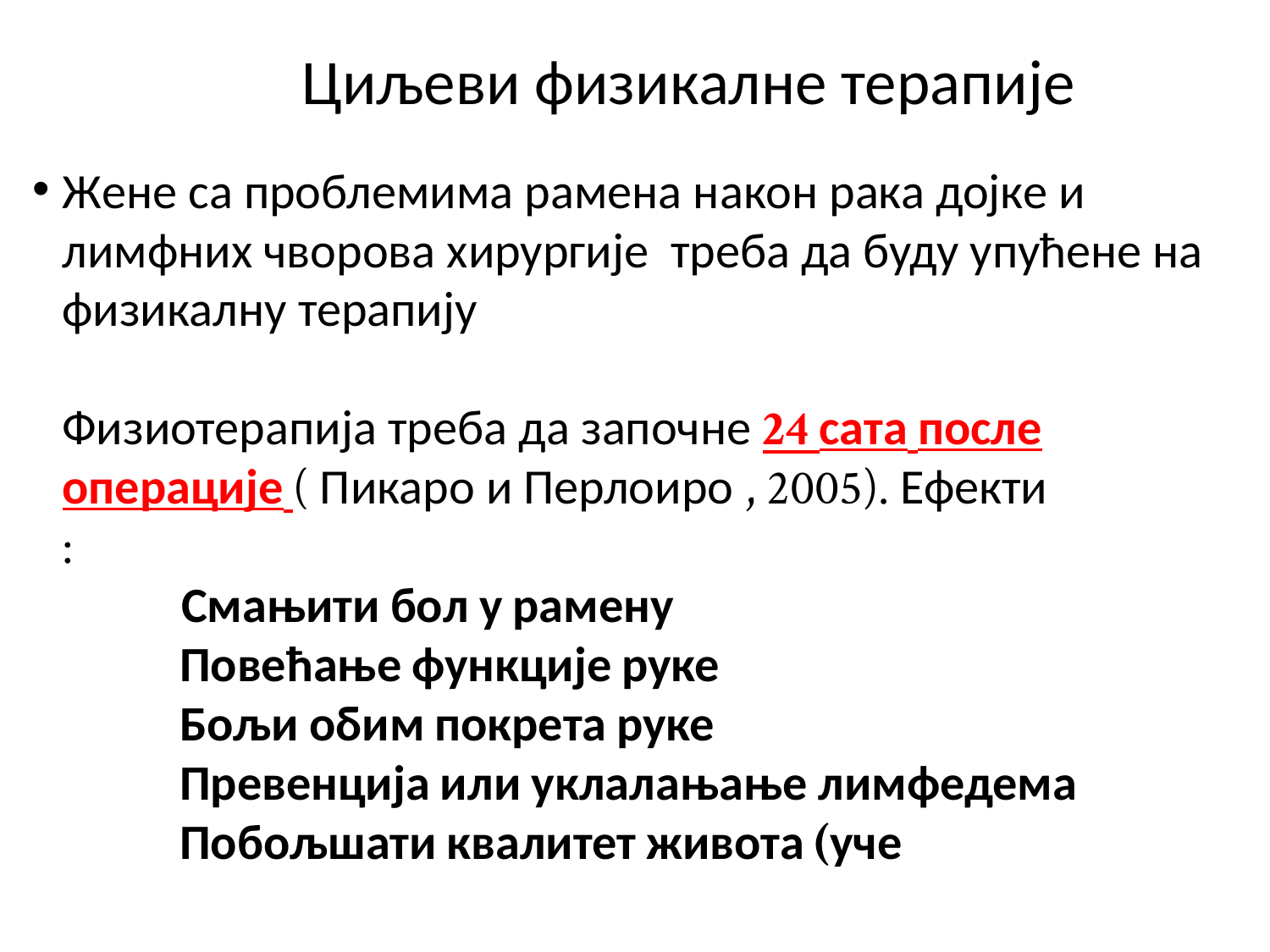

# Циљеви физикалне терапије
Жене са проблемима рамена након рака дојке и лимфних чворова хирургије  треба да буду упућене на физикалну терапију
Физиотерапија треба да започне 24 сата после операције ( Пикаро и Перлоиро , 2005). Ефекти
:
	  Смањити бол у рамену
  Повећање функције руке
  Бољи обим покрета руке
  Превенција или уклалањање лимфедема
  Побољшати квалитет живота (уче